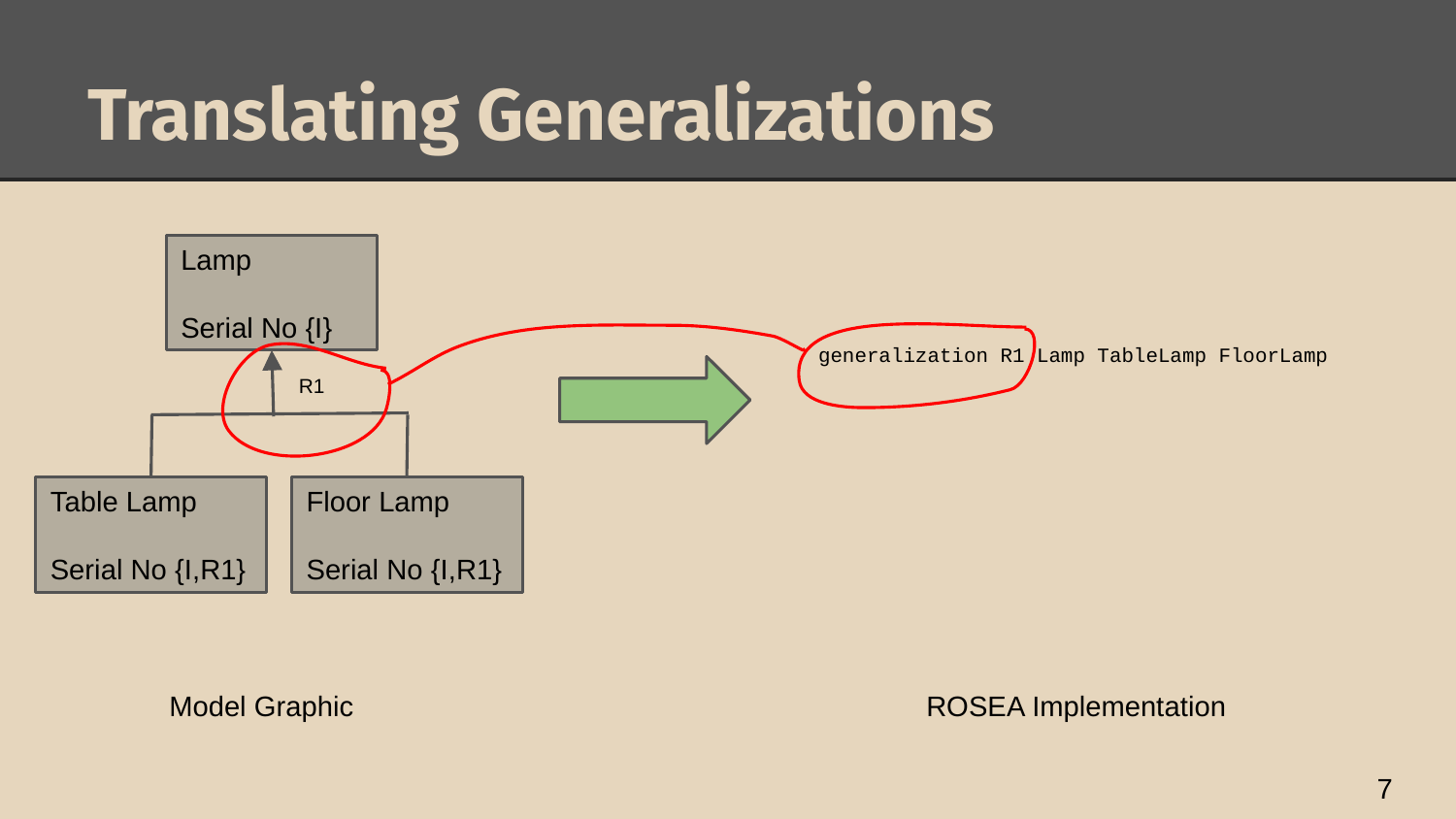

# Translating Generalizations
Lamp

Serial No {I}

generalization R1 Lamp TableLamp FloorLamp

R1
Table Lamp

Serial No {I,R1}
Floor Lamp

Serial No {I,R1}
Model Graphic
ROSEA Implementation
7